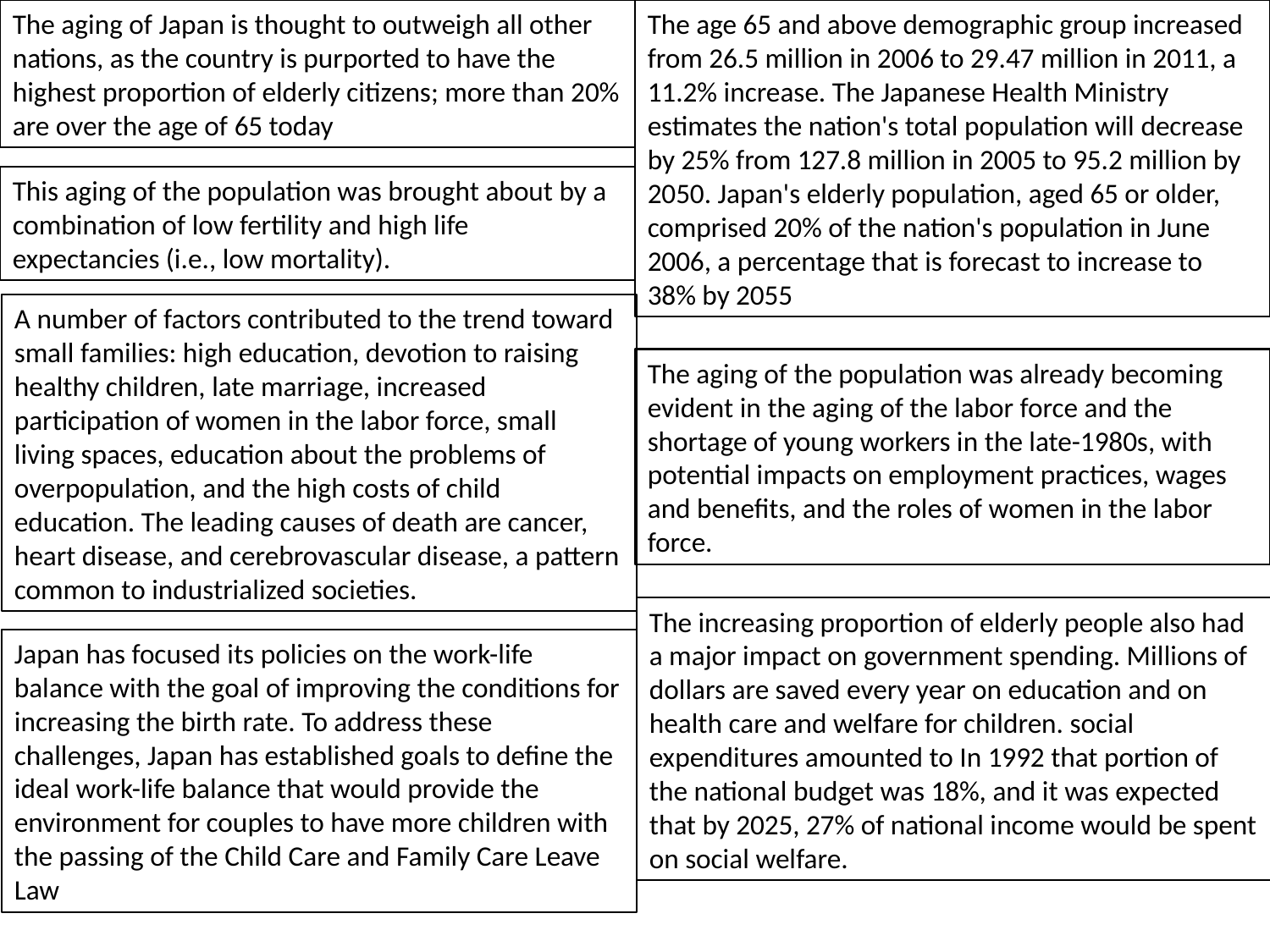

The aging of Japan is thought to outweigh all other nations, as the country is purported to have the highest proportion of elderly citizens; more than 20% are over the age of 65 today
The age 65 and above demographic group increased from 26.5 million in 2006 to 29.47 million in 2011, a 11.2% increase. The Japanese Health Ministry estimates the nation's total population will decrease by 25% from 127.8 million in 2005 to 95.2 million by 2050. Japan's elderly population, aged 65 or older, comprised 20% of the nation's population in June 2006, a percentage that is forecast to increase to 38% by 2055
This aging of the population was brought about by a combination of low fertility and high life expectancies (i.e., low mortality).
A number of factors contributed to the trend toward small families: high education, devotion to raising healthy children, late marriage, increased participation of women in the labor force, small living spaces, education about the problems of overpopulation, and the high costs of child education. The leading causes of death are cancer, heart disease, and cerebrovascular disease, a pattern common to industrialized societies.
The aging of the population was already becoming evident in the aging of the labor force and the shortage of young workers in the late-1980s, with potential impacts on employment practices, wages and benefits, and the roles of women in the labor force.
The increasing proportion of elderly people also had a major impact on government spending. Millions of dollars are saved every year on education and on health care and welfare for children. social expenditures amounted to In 1992 that portion of the national budget was 18%, and it was expected that by 2025, 27% of national income would be spent on social welfare.
Japan has focused its policies on the work-life balance with the goal of improving the conditions for increasing the birth rate. To address these challenges, Japan has established goals to define the ideal work-life balance that would provide the environment for couples to have more children with the passing of the Child Care and Family Care Leave Law